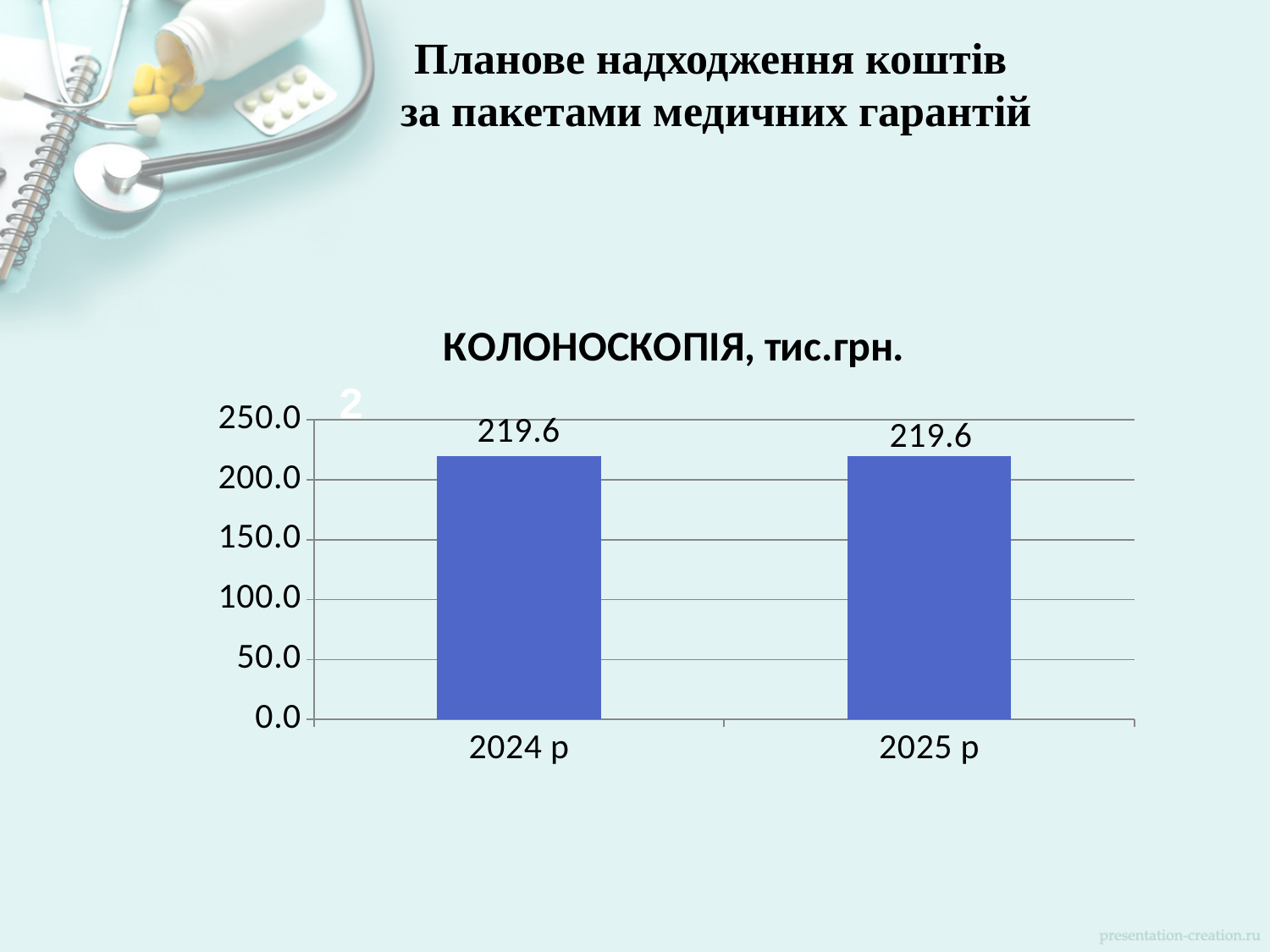

Планове надходження коштів
за пакетами медичних гарантій

### Chart: КОЛОНОСКОПІЯ, тис.грн.

| Category | ХІРУРГІЧНІ ОПЕРАЦІЇ ДОРОСЛИМ ТА ДІТЯМ, тис.грн. |
|---|---|
| 2024 р | 219.6 |
| 2025 р | 219.6 |
2